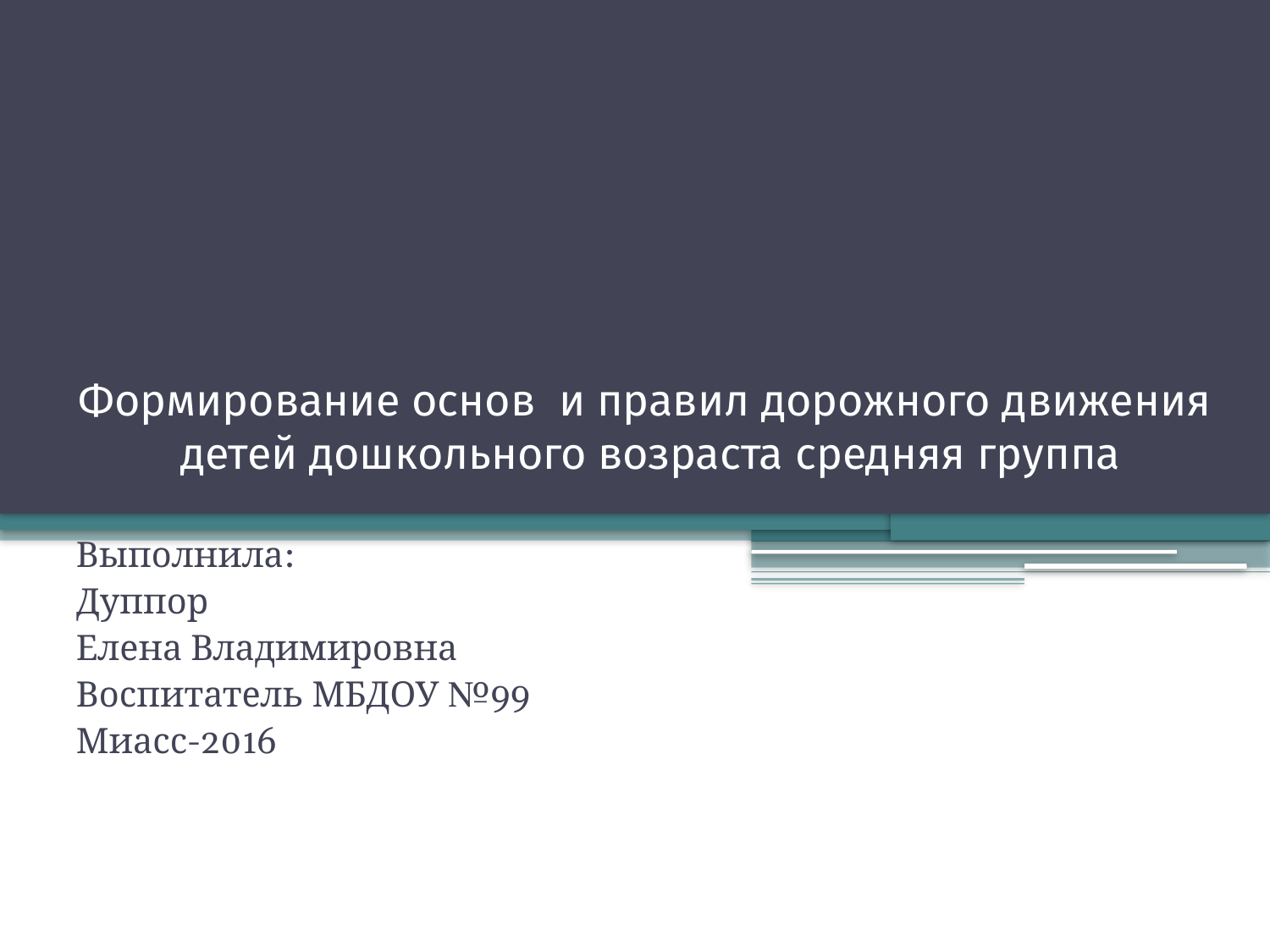

# Формирование основ  и правил дорожного движения  детей дошкольного возраста средняя группа
Выполнила:
Дуппор
Елена Владимировна
Воспитатель МБДОУ №99
Миасс-2016